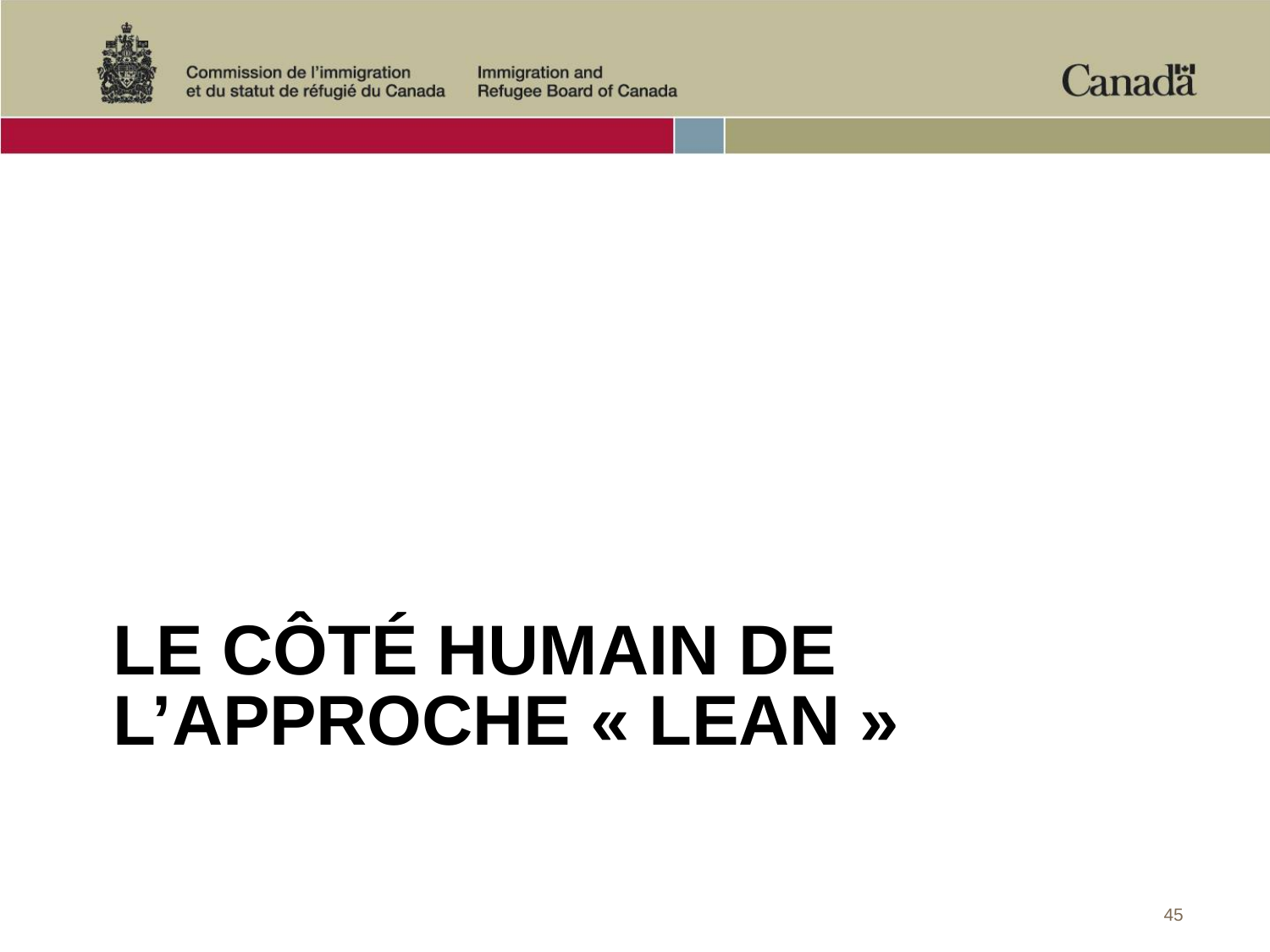

# Le côté humain de l’approche « Lean »
45